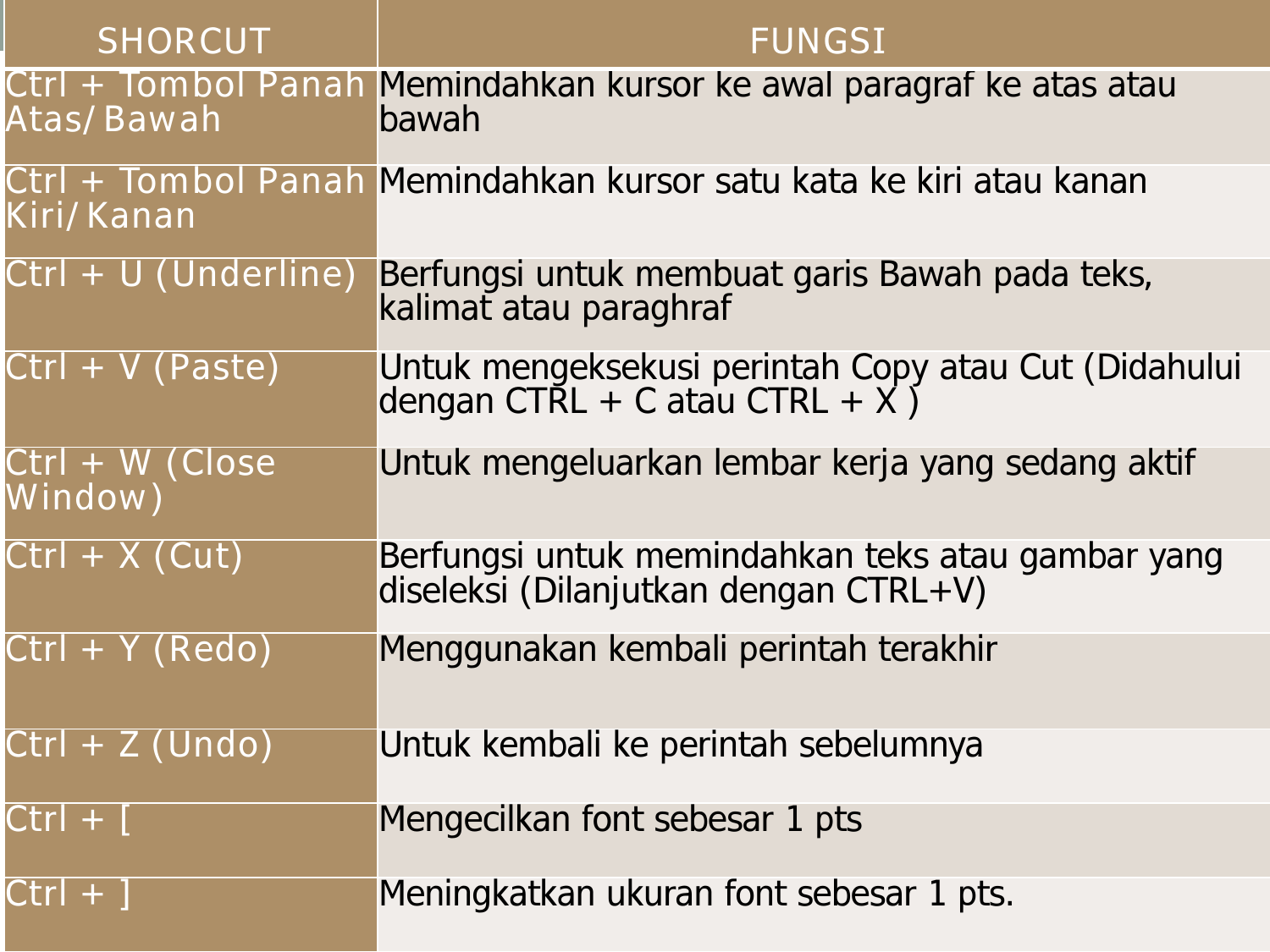

| SHORCUT | FUNGSI |
| --- | --- |
| Ctrl + Tombol Panah Atas/Bawah | Memindahkan kursor ke awal paragraf ke atas atau bawah |
| Ctrl + Tombol Panah Kiri/Kanan | Memindahkan kursor satu kata ke kiri atau kanan |
| Ctrl + U (Underline) | Berfungsi untuk membuat garis Bawah pada teks, kalimat atau paraghraf |
| Ctrl + V (Paste) | Untuk mengeksekusi perintah Copy atau Cut (Didahului dengan CTRL + C atau CTRL + X ) |
| Ctrl + W (Close Window) | Untuk mengeluarkan lembar kerja yang sedang aktif |
| Ctrl + X (Cut) | Berfungsi untuk memindahkan teks atau gambar yang diseleksi (Dilanjutkan dengan CTRL+V) |
| Ctrl + Y (Redo) | Menggunakan kembali perintah terakhir |
| Ctrl + Z (Undo) | Untuk kembali ke perintah sebelumnya |
| Ctrl + [ | Mengecilkan font sebesar 1 pts |
| Ctrl + ] | Meningkatkan ukuran font sebesar 1 pts. |